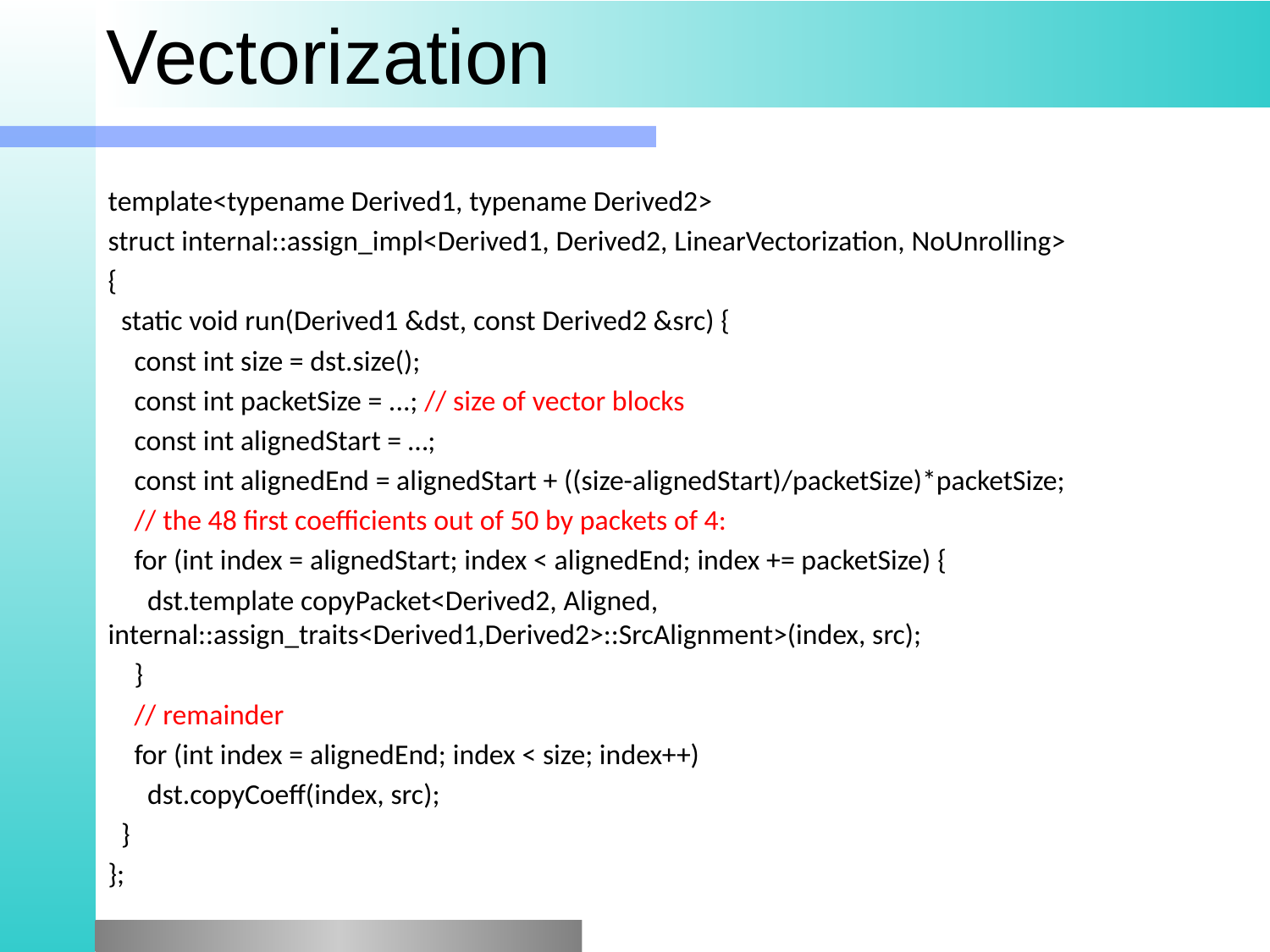

# Vectorization
template<typename Derived1, typename Derived2>
struct internal::assign_impl<Derived1, Derived2, LinearVectorization, NoUnrolling>
{
  static void run(Derived1 &dst, const Derived2 &src) {
    const int size = dst.size();
    const int packetSize = ...; // size of vector blocks
    const int alignedStart = …;
    const int alignedEnd = alignedStart + ((size-alignedStart)/packetSize)*packetSize;
    // the 48 first coefficients out of 50 by packets of 4:
    for (int index = alignedStart; index < alignedEnd; index += packetSize) {
      dst.template copyPacket<Derived2, Aligned, 						internal::assign_traits<Derived1,Derived2>::SrcAlignment>(index, src);
    }
    // remainder
    for (int index = alignedEnd; index < size; index++)
      dst.copyCoeff(index, src);
  }
};